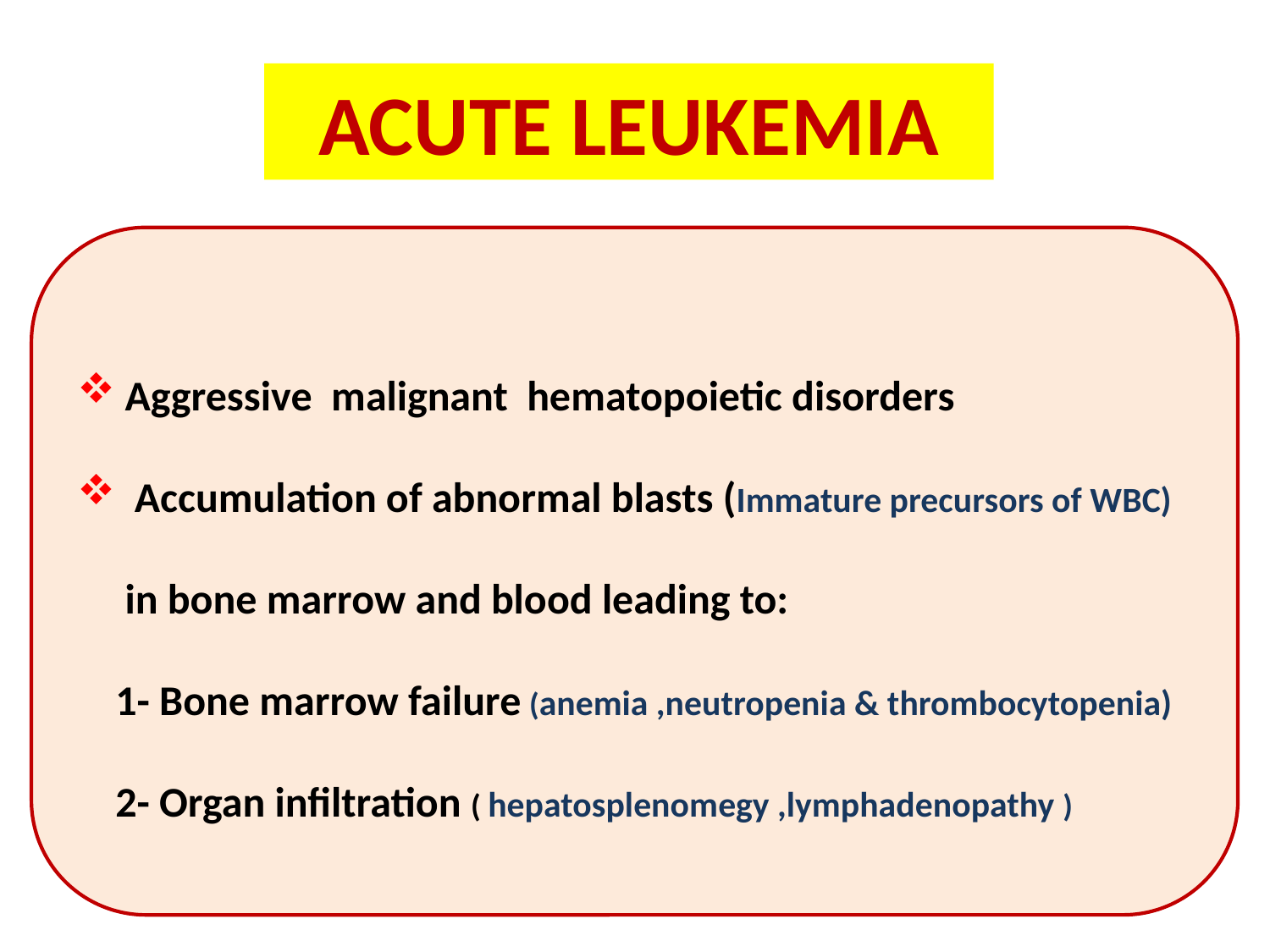

ACUTE LEUKEMIA
Aggressive  malignant  hematopoietic disorders
 Accumulation of abnormal blasts (Immature precursors of WBC)  in bone marrow and blood leading to:
    1- Bone marrow failure (anemia ,neutropenia & thrombocytopenia)
    2- Organ infiltration ( hepatosplenomegy ,lymphadenopathy )